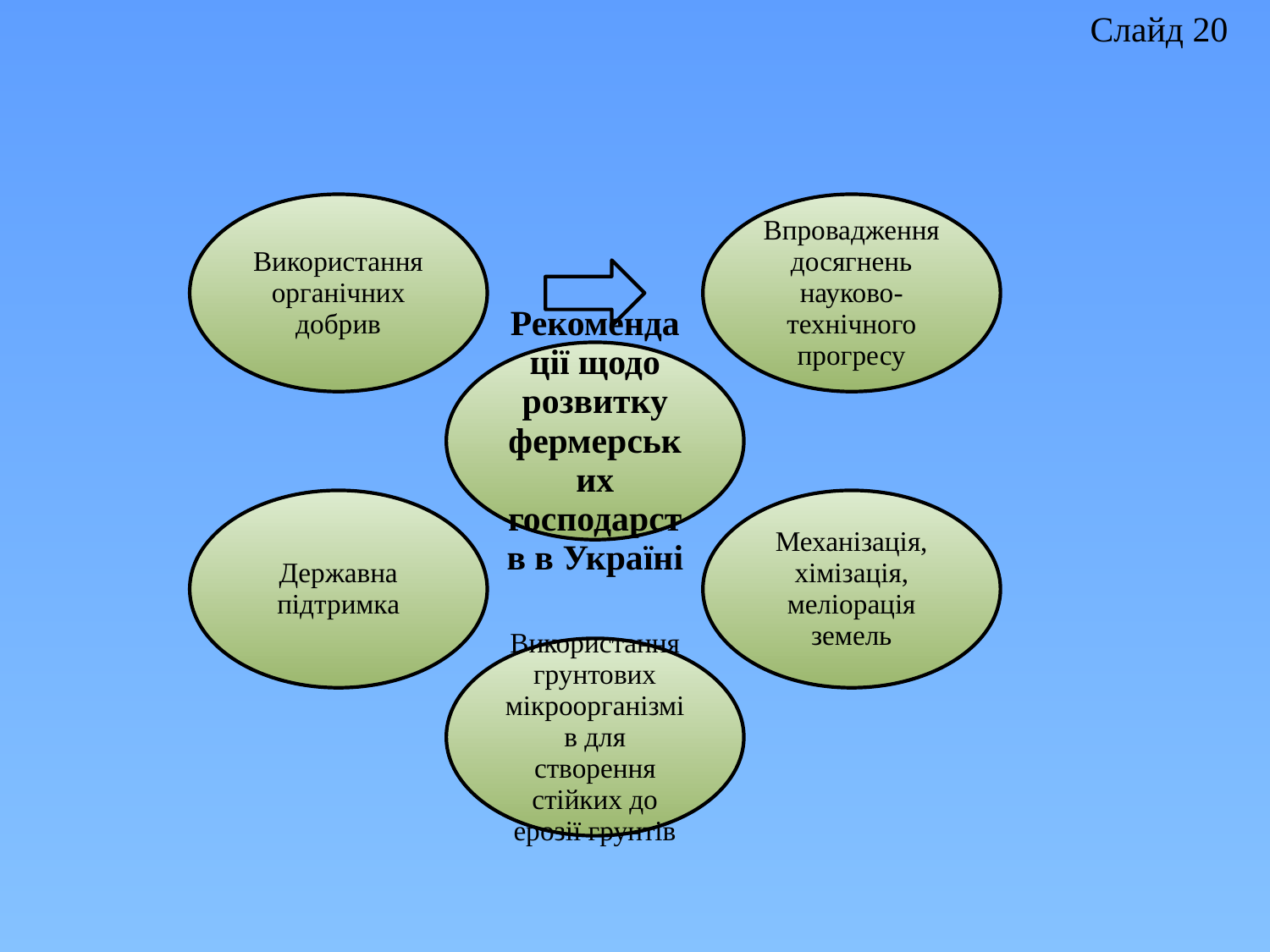

Слайд 20
Рекомендації щодо розвитку фермерських господарств в Україні
Впровадження досягнень науково-технічного прогресу
Механізація, хімізація, меліорація земель
Використання грунтових мікроорганізмів для створення стійких до ерозії грунтів
Державна підтримка
Використання органічних добрив